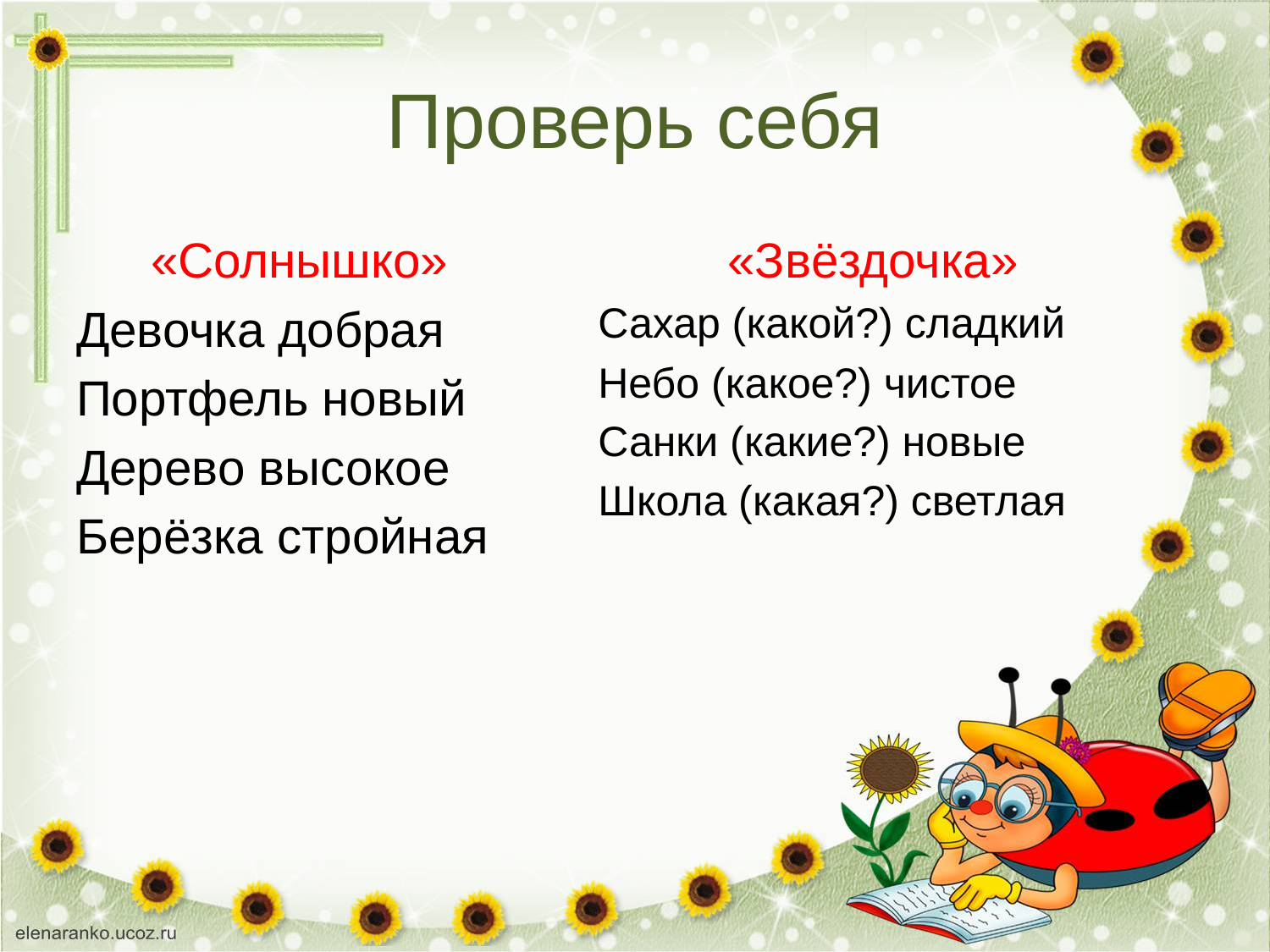

# Проверь себя
«Солнышко»
Девочка добрая
Портфель новый
Дерево высокое
Берёзка стройная
«Звёздочка»
Сахар (какой?) сладкий
Небо (какое?) чистое
Санки (какие?) новые
Школа (какая?) светлая